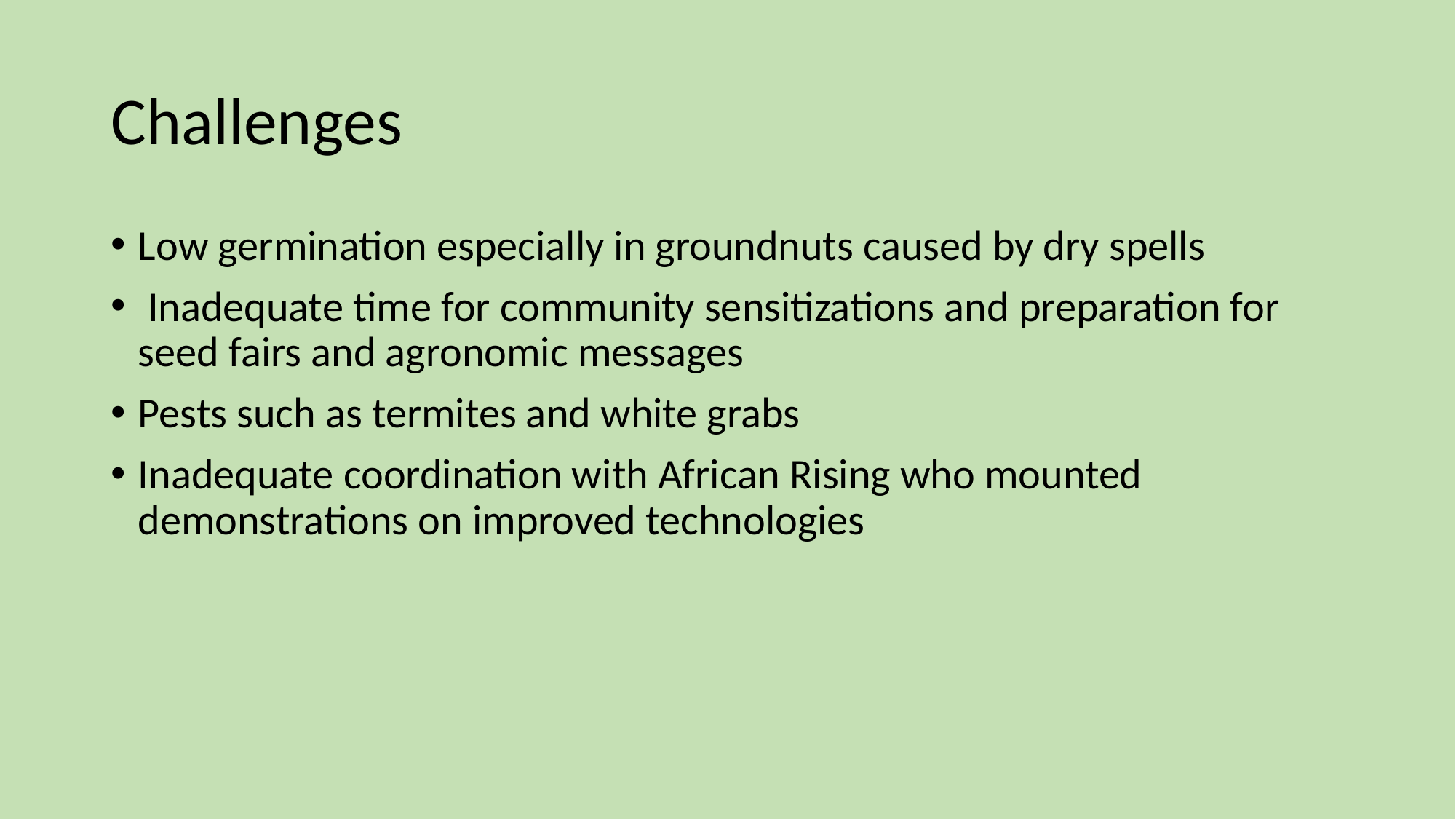

# Challenges
Low germination especially in groundnuts caused by dry spells
 Inadequate time for community sensitizations and preparation for seed fairs and agronomic messages
Pests such as termites and white grabs
Inadequate coordination with African Rising who mounted demonstrations on improved technologies